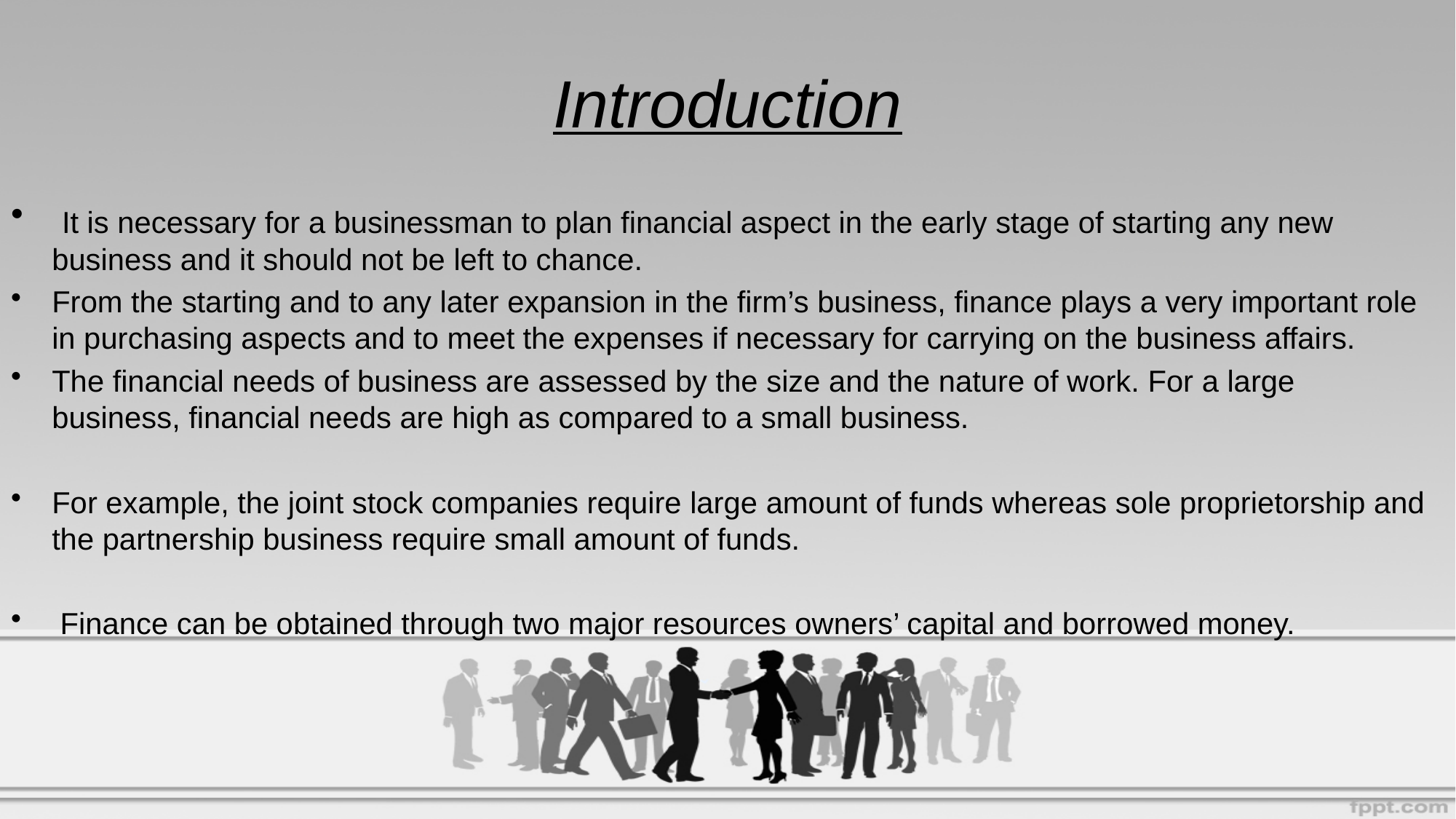

# Introduction
 It is necessary for a businessman to plan financial aspect in the early stage of starting any new business and it should not be left to chance.
From the starting and to any later expansion in the firm’s business, finance plays a very important role in purchasing aspects and to meet the expenses if necessary for carrying on the business affairs.
The financial needs of business are assessed by the size and the nature of work. For a large business, financial needs are high as compared to a small business.

For example, the joint stock companies require large amount of funds whereas sole proprietorship and the partnership business require small amount of funds.

 Finance can be obtained through two major resources owners’ capital and borrowed money.